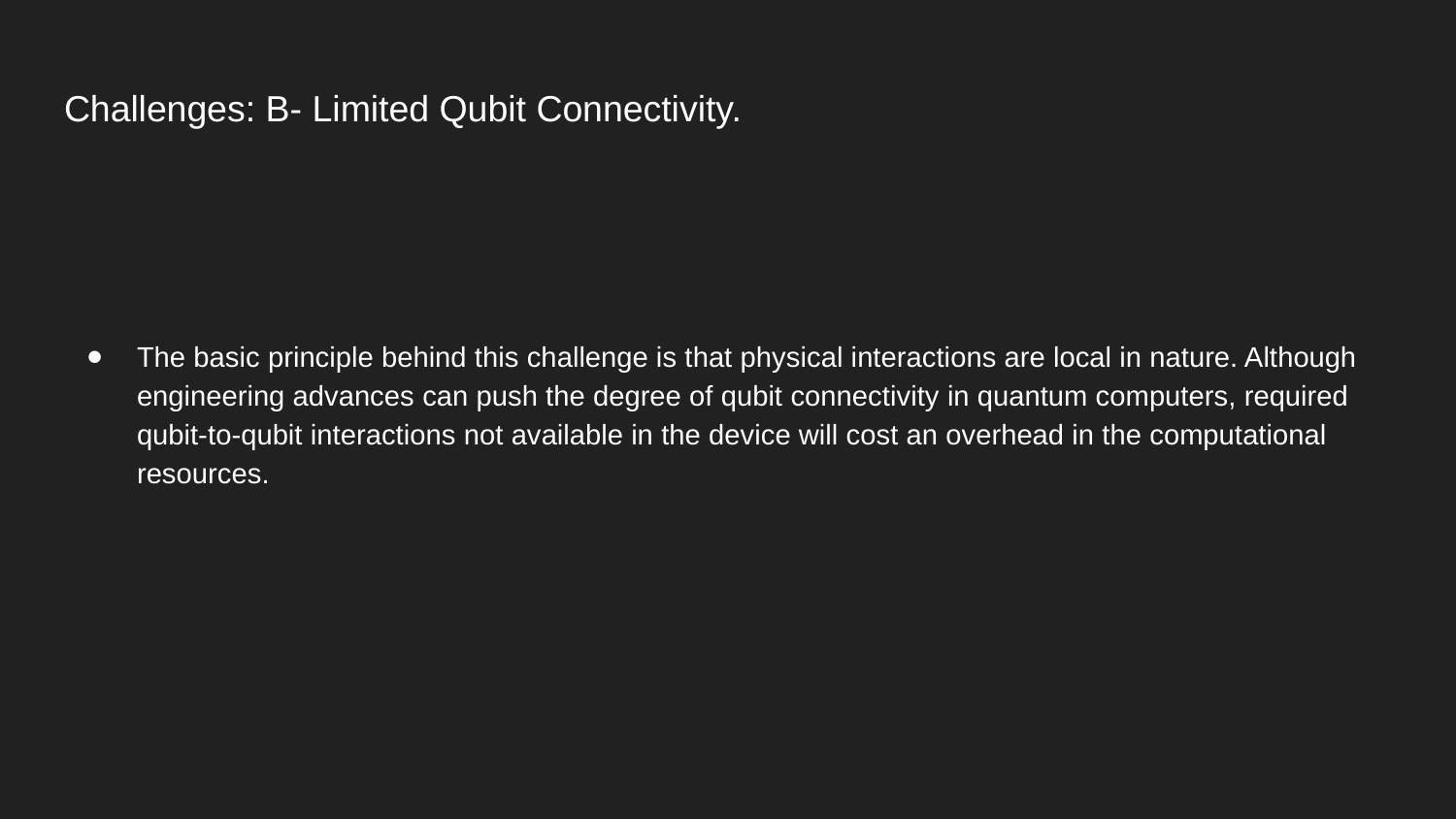

# Challenges: B- Limited Qubit Connectivity.

The basic principle behind this challenge is that physical interactions are local in nature. Although engineering advances can push the degree of qubit connectivity in quantum computers, required qubit-to-qubit interactions not available in the device will cost an overhead in the computational resources.